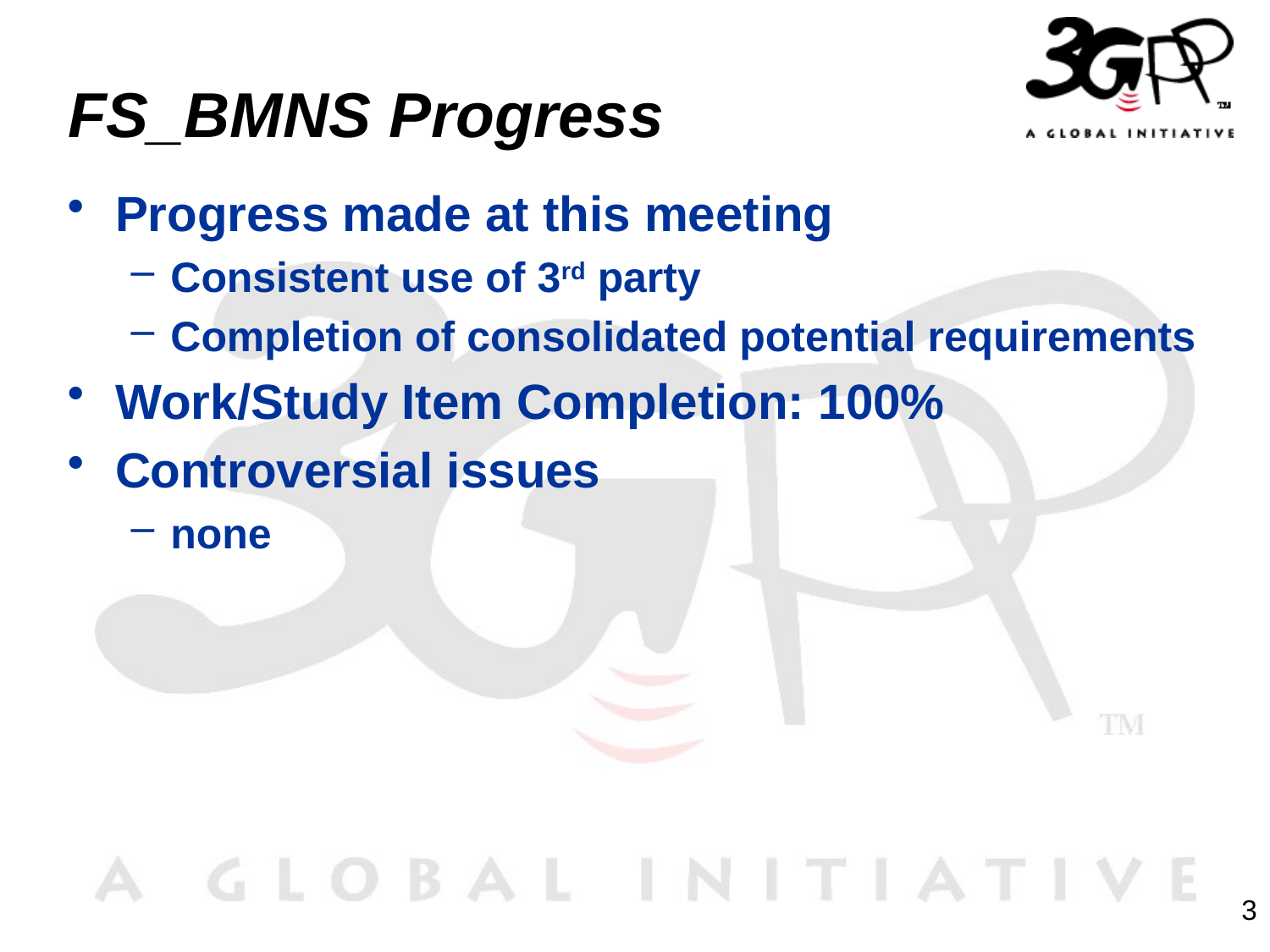

# FS_BMNS Progress
Progress made at this meeting
Consistent use of 3rd party
Completion of consolidated potential requirements
Work/Study Item Completion: 100%
Controversial issues
none
3